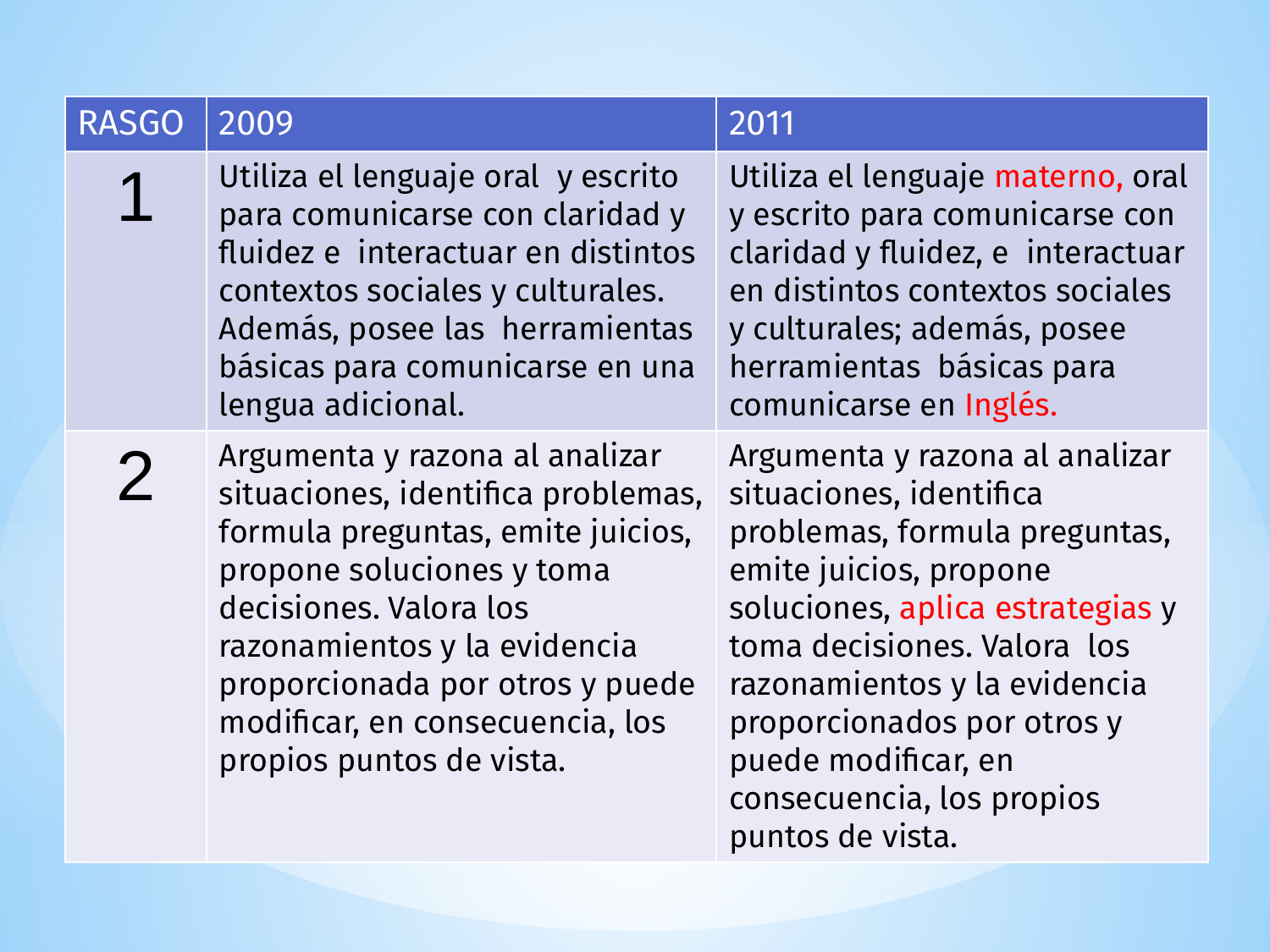

| RASGO | 2009 | 2011 |
| --- | --- | --- |
| 1 | Utiliza el lenguaje oral y escrito para comunicarse con claridad y fluidez e interactuar en distintos contextos sociales y culturales. Además, posee las herramientas básicas para comunicarse en una lengua adicional. | Utiliza el lenguaje materno, oral y escrito para comunicarse con claridad y fluidez, e interactuar en distintos contextos sociales y culturales; además, posee herramientas básicas para comunicarse en Inglés. |
| 2 | Argumenta y razona al analizar situaciones, identifica problemas, formula preguntas, emite juicios, propone soluciones y toma decisiones. Valora los razonamientos y la evidencia proporcionada por otros y puede modificar, en consecuencia, los propios puntos de vista. | Argumenta y razona al analizar situaciones, identifica problemas, formula preguntas, emite juicios, propone soluciones, aplica estrategias y toma decisiones. Valora los razonamientos y la evidencia proporcionados por otros y puede modificar, en consecuencia, los propios puntos de vista. |